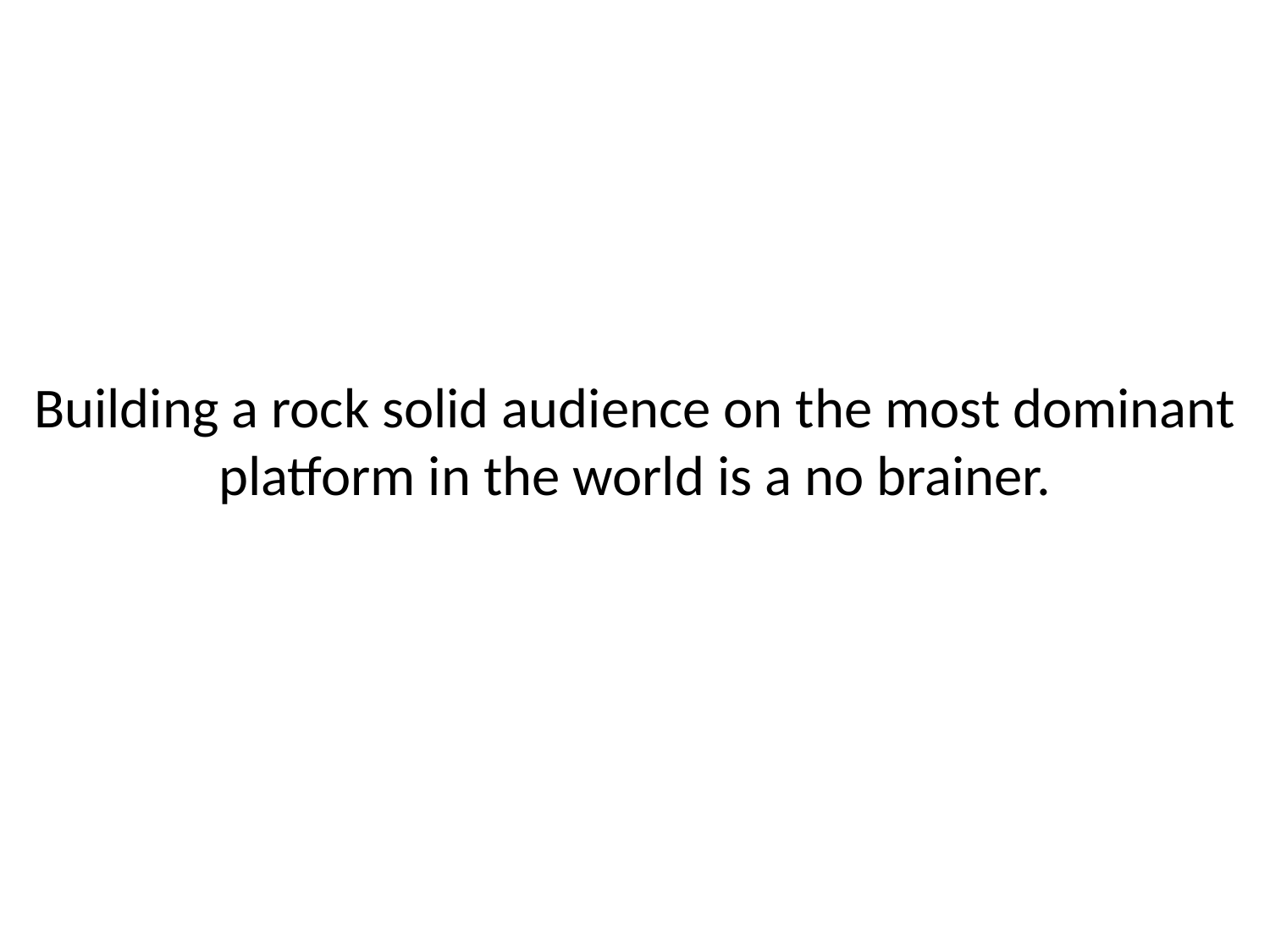

# Building a rock solid audience on the most dominant platform in the world is a no brainer.